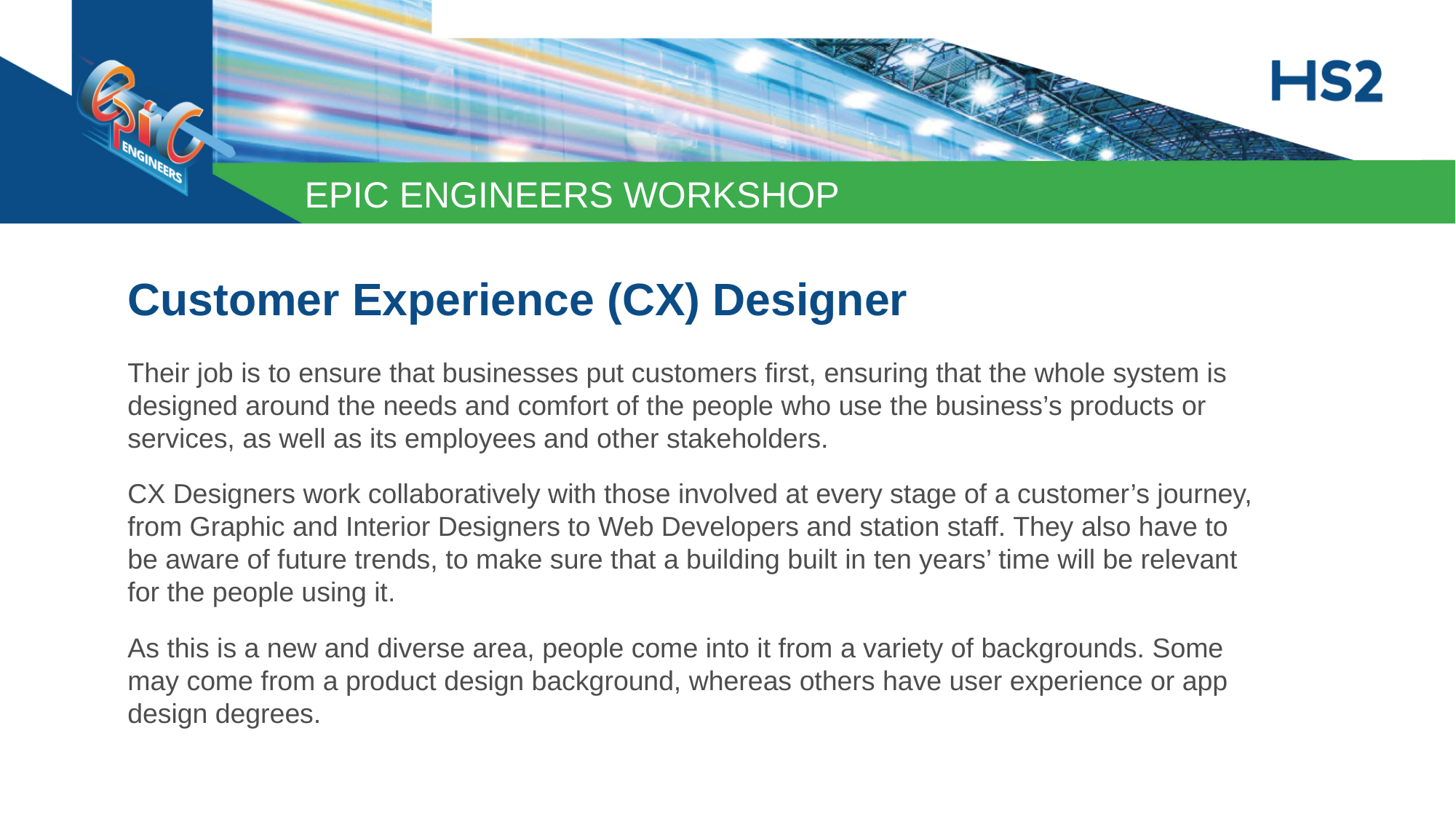

Customer Experience (CX) Designer
Their job is to ensure that businesses put customers first, ensuring that the whole system is designed around the needs and comfort of the people who use the business’s products or services, as well as its employees and other stakeholders.
CX Designers work collaboratively with those involved at every stage of a customer’s journey, from Graphic and Interior Designers to Web Developers and station staff. They also have to be aware of future trends, to make sure that a building built in ten years’ time will be relevant for the people using it.
As this is a new and diverse area, people come into it from a variety of backgrounds. Some may come from a product design background, whereas others have user experience or app design degrees.